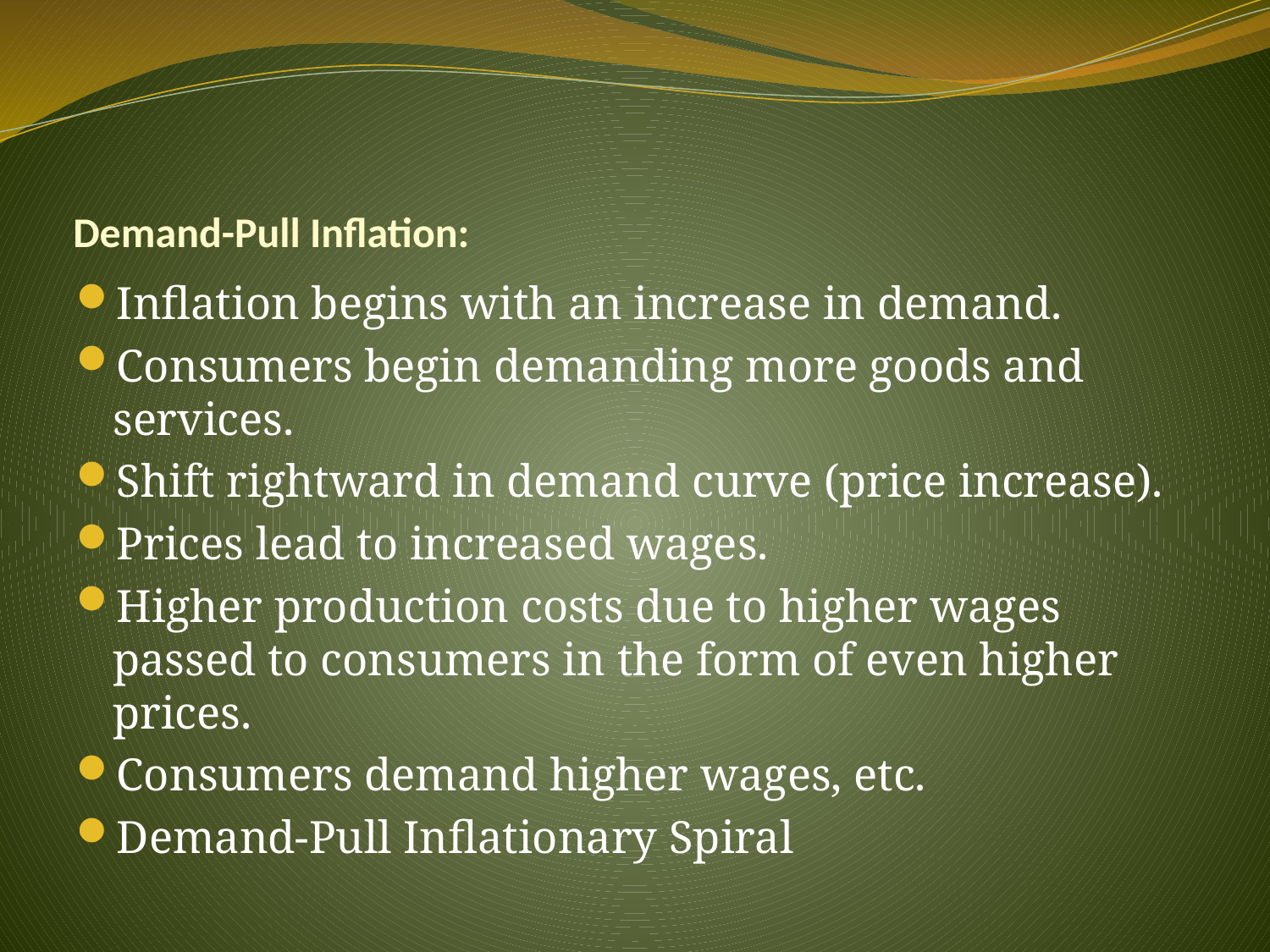

# Demand-Pull Inflation:
Inflation begins with an increase in demand.
Consumers begin demanding more goods and services.
Shift rightward in demand curve (price increase).
Prices lead to increased wages.
Higher production costs due to higher wages passed to consumers in the form of even higher prices.
Consumers demand higher wages, etc.
Demand-Pull Inflationary Spiral